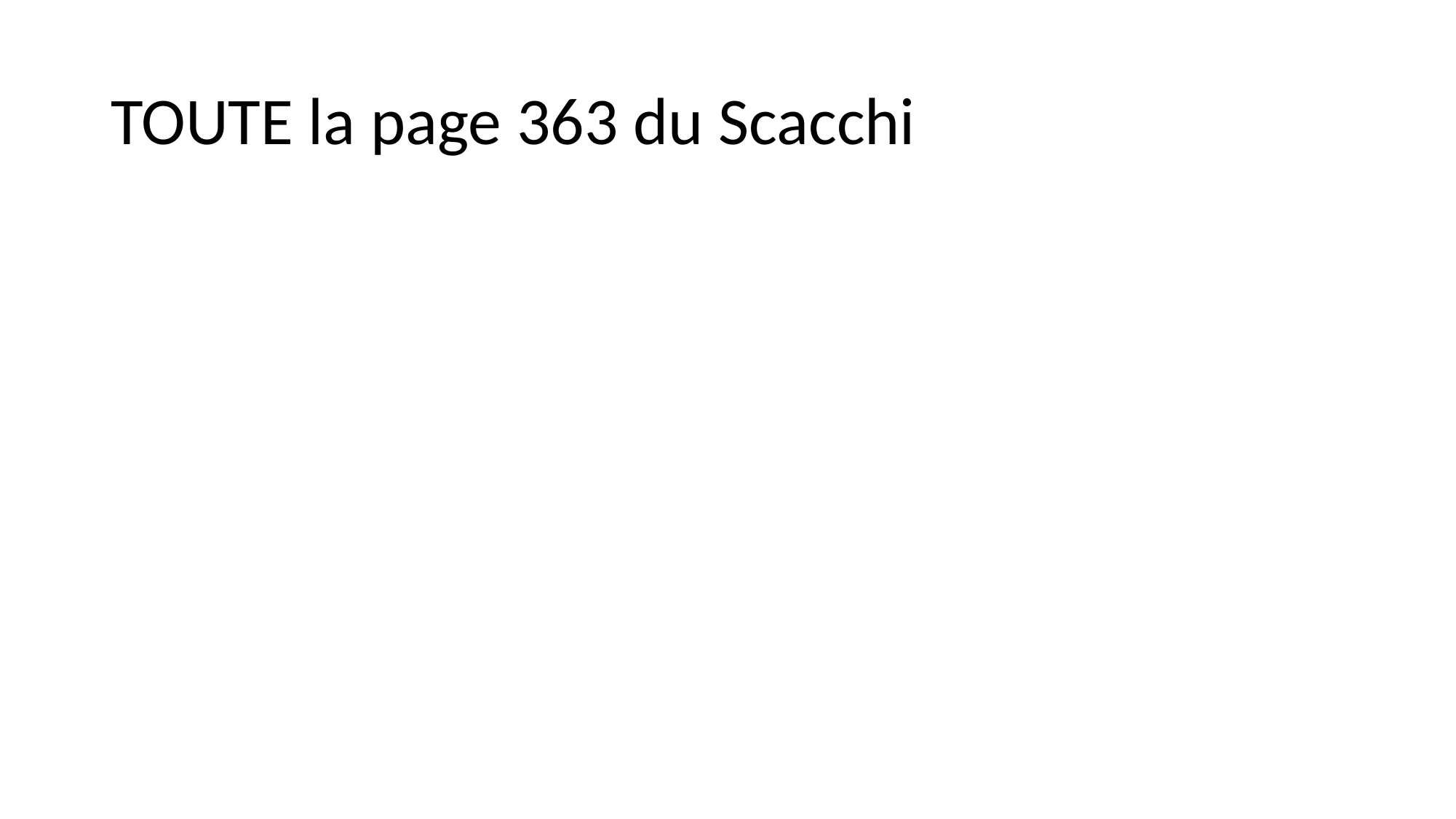

# TOUTE la page 363 du Scacchi